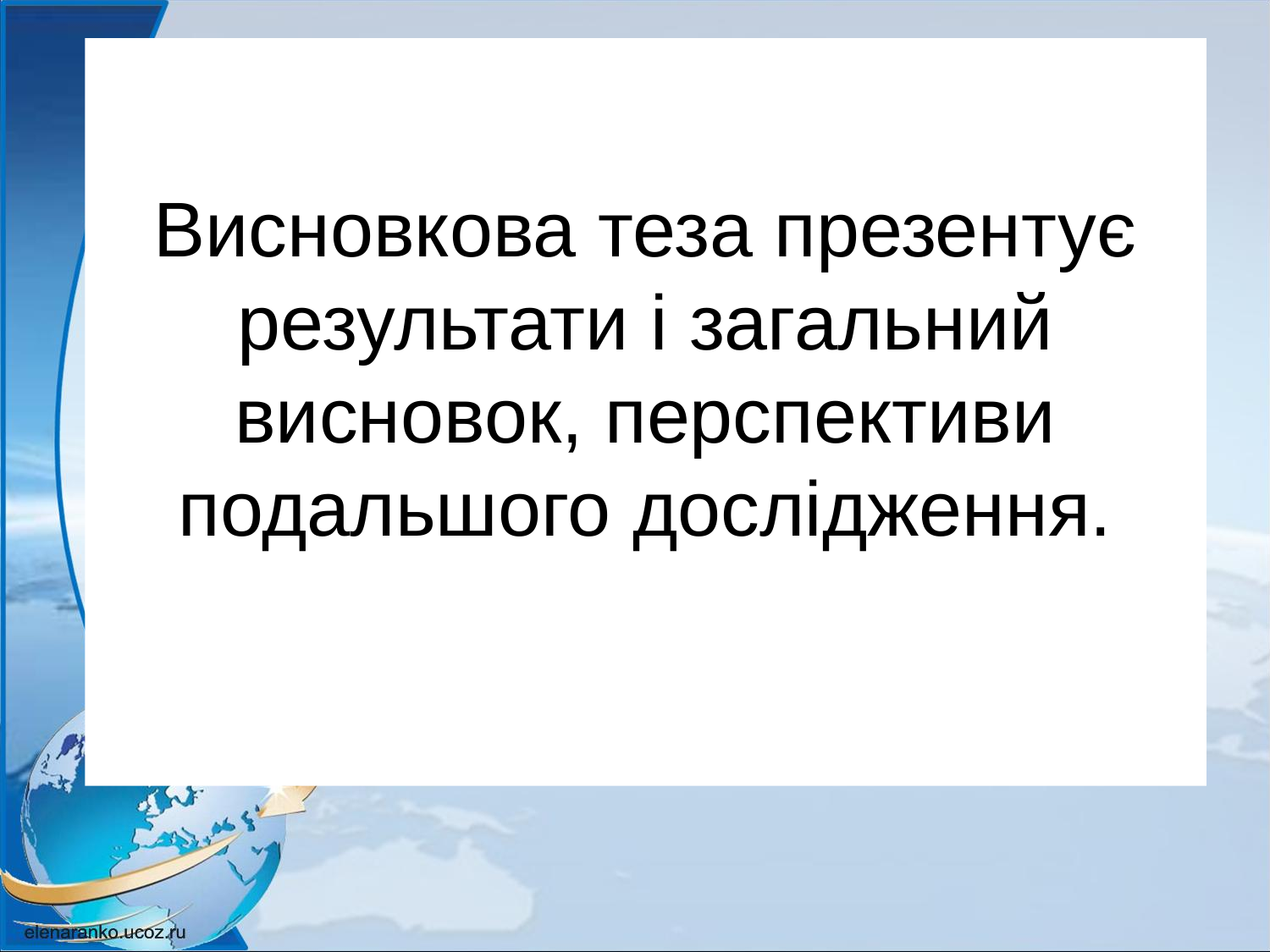

# Висновкова теза презентує результати і загальний висновок, перспективи подальшого дослідження.